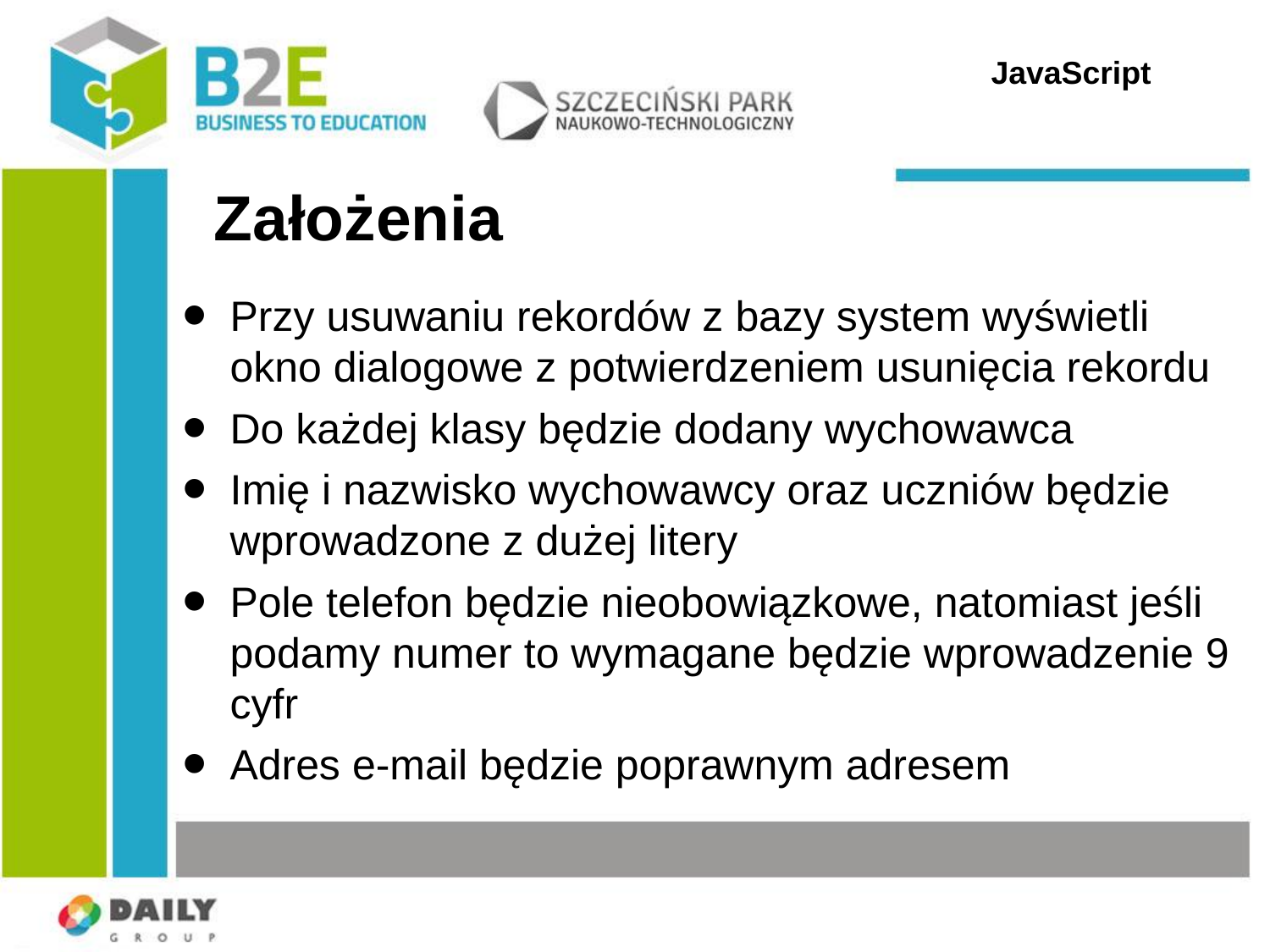

JavaScript
# Założenia
Przy usuwaniu rekordów z bazy system wyświetli okno dialogowe z potwierdzeniem usunięcia rekordu
Do każdej klasy będzie dodany wychowawca
Imię i nazwisko wychowawcy oraz uczniów będzie wprowadzone z dużej litery
Pole telefon będzie nieobowiązkowe, natomiast jeśli podamy numer to wymagane będzie wprowadzenie 9 cyfr
Adres e-mail będzie poprawnym adresem